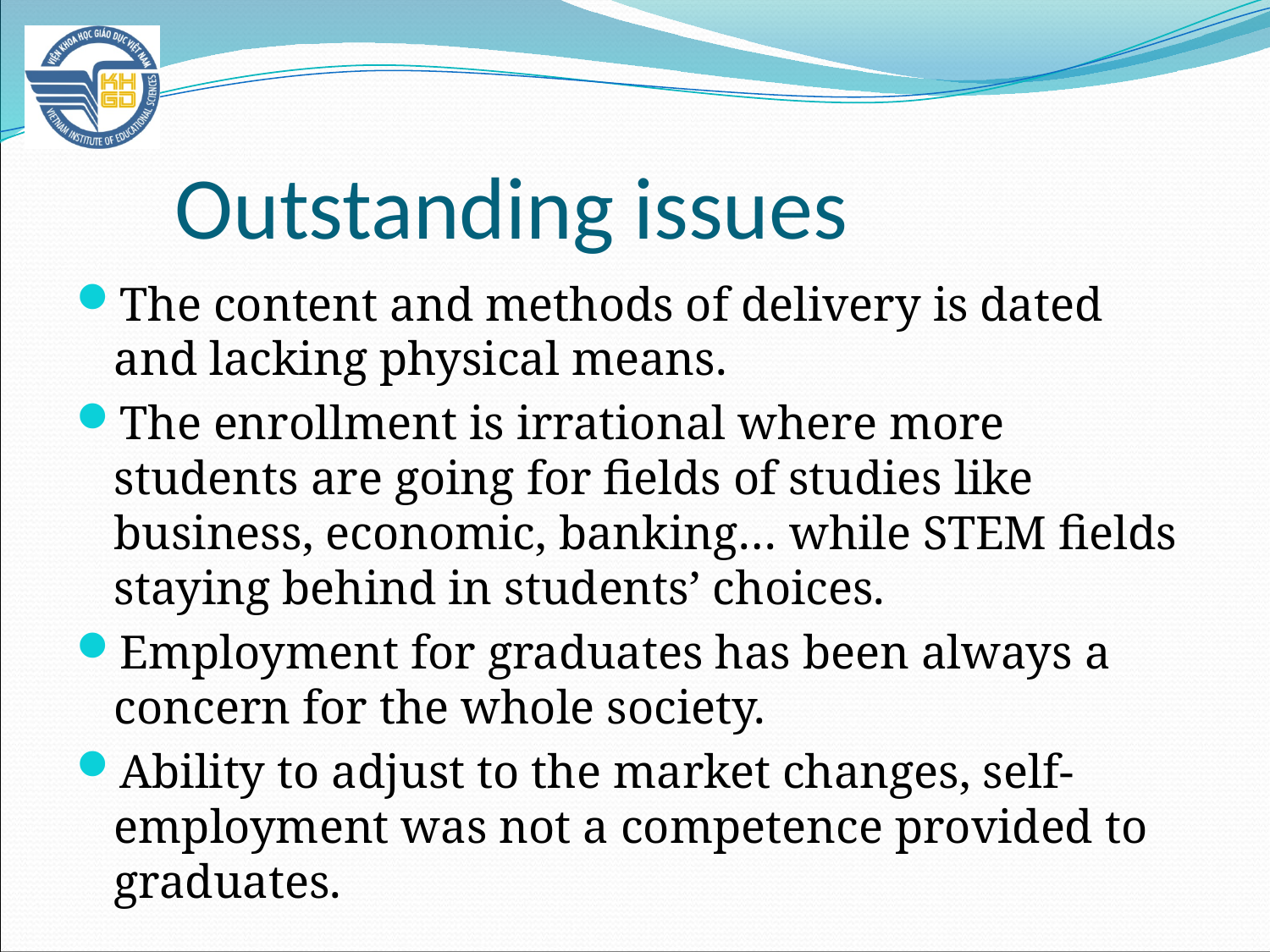

# Outstanding issues
The content and methods of delivery is dated and lacking physical means.
The enrollment is irrational where more students are going for fields of studies like business, economic, banking… while STEM fields staying behind in students’ choices.
Employment for graduates has been always a concern for the whole society.
Ability to adjust to the market changes, self-employment was not a competence provided to graduates.